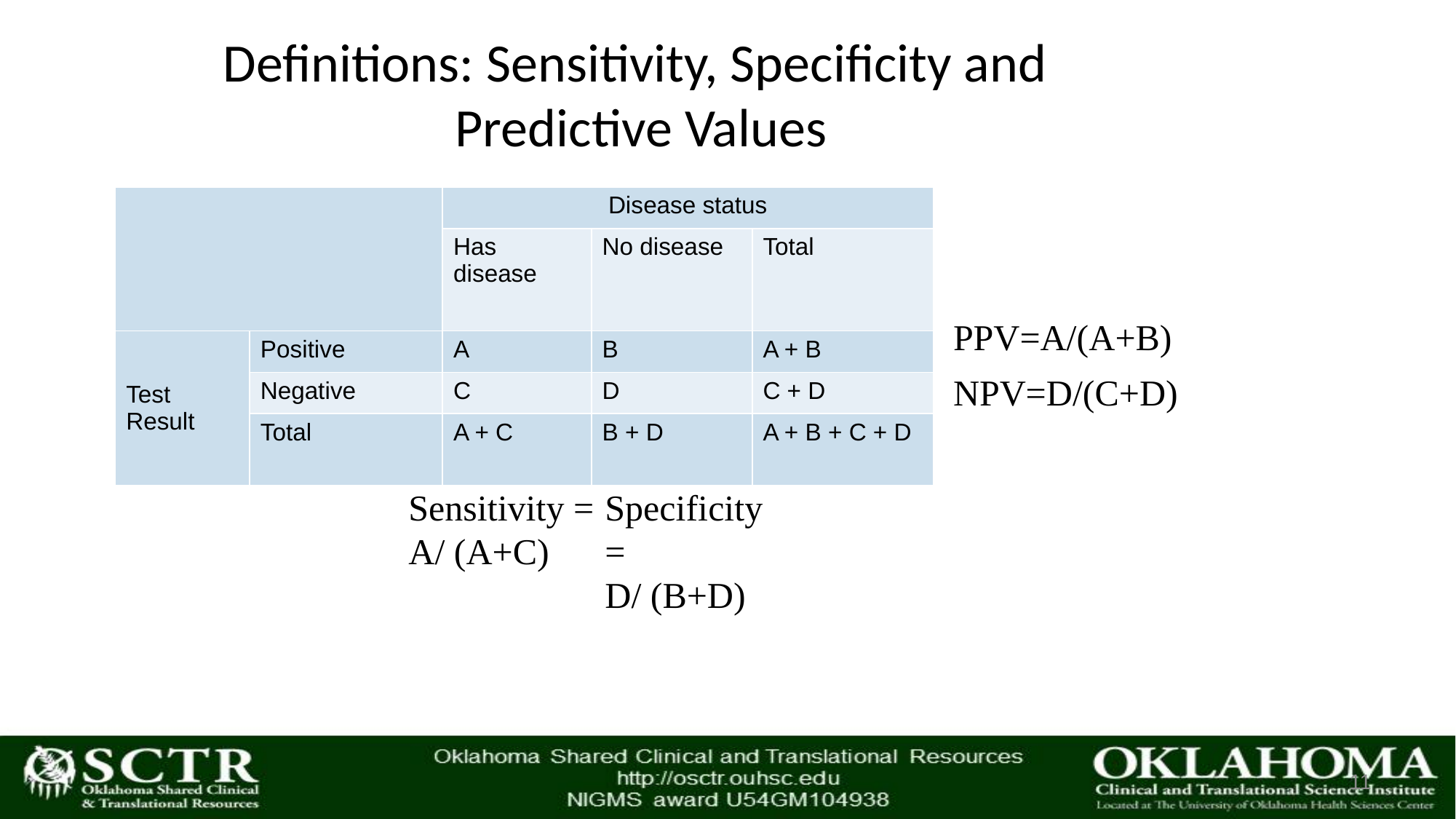

# Definitions: Sensitivity, Specificity and Predictive Values
|  |  | Disease status |  |  |
| --- | --- | --- | --- | --- |
|  |  | Has disease | No disease | Total |
| Test Result | Positive | A | B | A + B |
|  | Negative | C | D | C + D |
|  | Total | A + C | B + D | A + B + C + D |
PPV=A/(A+B)
NPV=D/(C+D)
Sensitivity =
A/ (A+C)
Specificity =
D/ (B+D)
11